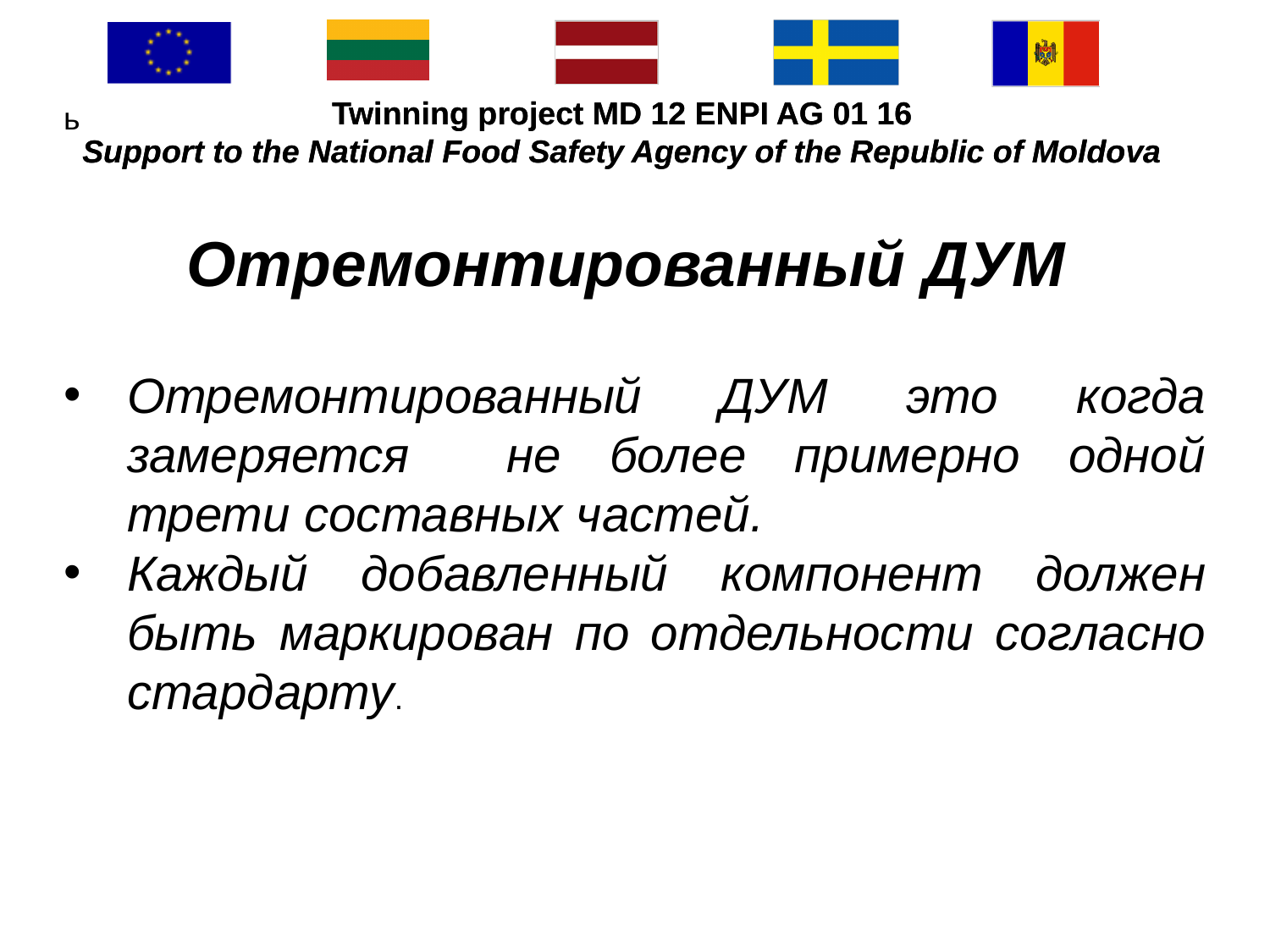

# ь
Отремонтированный ДУМ
Отремонтированный ДУМ это когда замеряется  не более примерно одной трети составных частей.
Каждый добавленный компонент должен быть маркирован по отдельности согласно стардарту.